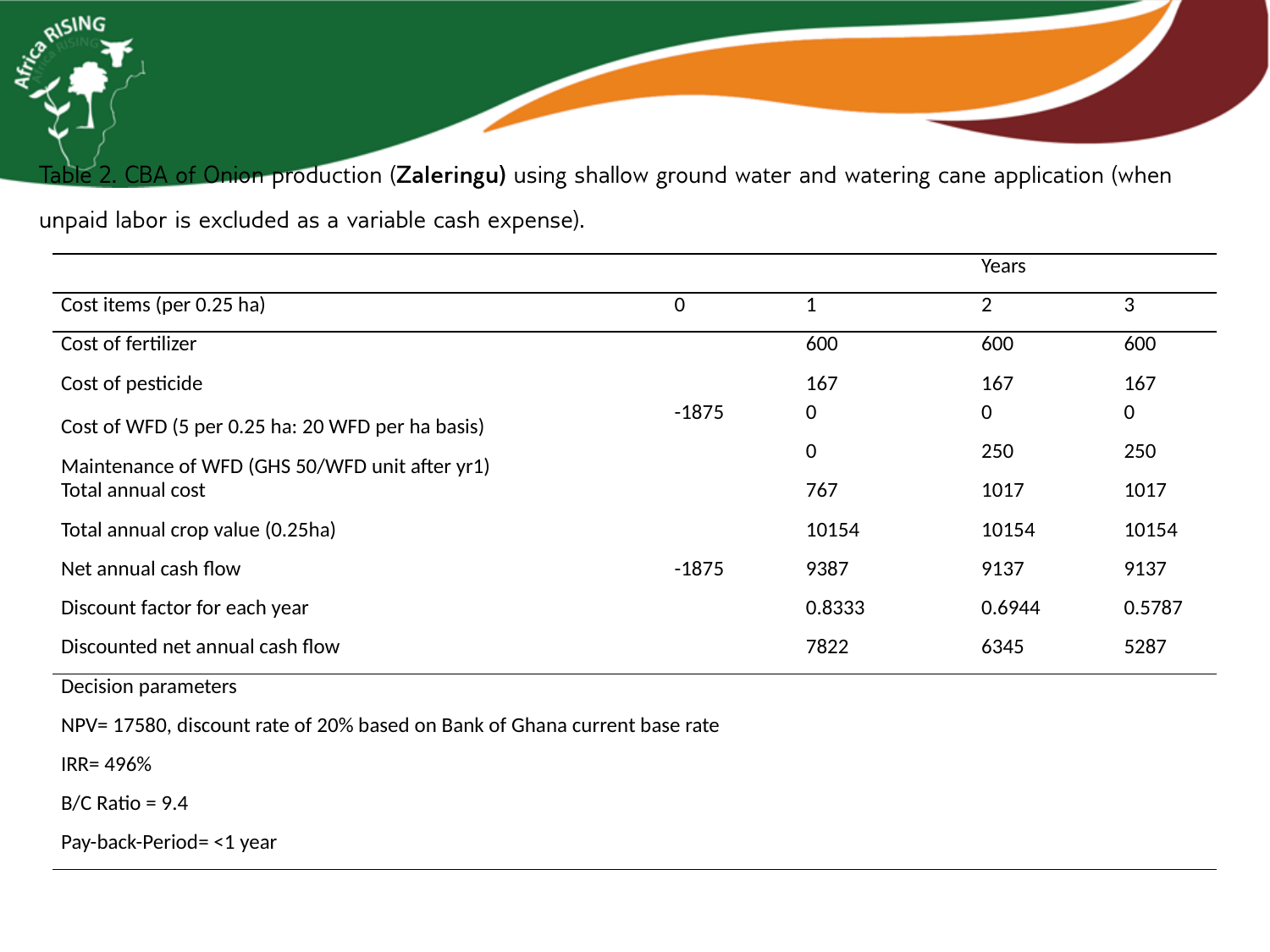

Table 2. CBA of Onion production (Zaleringu) using shallow ground water and watering cane application (when unpaid labor is excluded as a variable cash expense).
|  |  |  | Years |  |
| --- | --- | --- | --- | --- |
| Cost items (per 0.25 ha) | 0 | 1 | 2 | 3 |
| Cost of fertilizer |  | 600 | 600 | 600 |
| Cost of pesticide |  | 167 | 167 | 167 |
| Cost of WFD (5 per 0.25 ha: 20 WFD per ha basis) | -1875 | 0 | 0 | 0 |
| Maintenance of WFD (GHS 50/WFD unit after yr1) |  | 0 | 250 | 250 |
| Total annual cost |  | 767 | 1017 | 1017 |
| Total annual crop value (0.25ha) |  | 10154 | 10154 | 10154 |
| Net annual cash flow | -1875 | 9387 | 9137 | 9137 |
| Discount factor for each year |  | 0.8333 | 0.6944 | 0.5787 |
| Discounted net annual cash flow |  | 7822 | 6345 | 5287 |
| Decision parameters |  |  |  |  |
| NPV= 17580, discount rate of 20% based on Bank of Ghana current base rate |  |  |  |  |
| IRR= 496% |  |  |  |  |
| B/C Ratio = 9.4 |  |  |  |  |
| Pay-back-Period= <1 year |  |  |  |  |